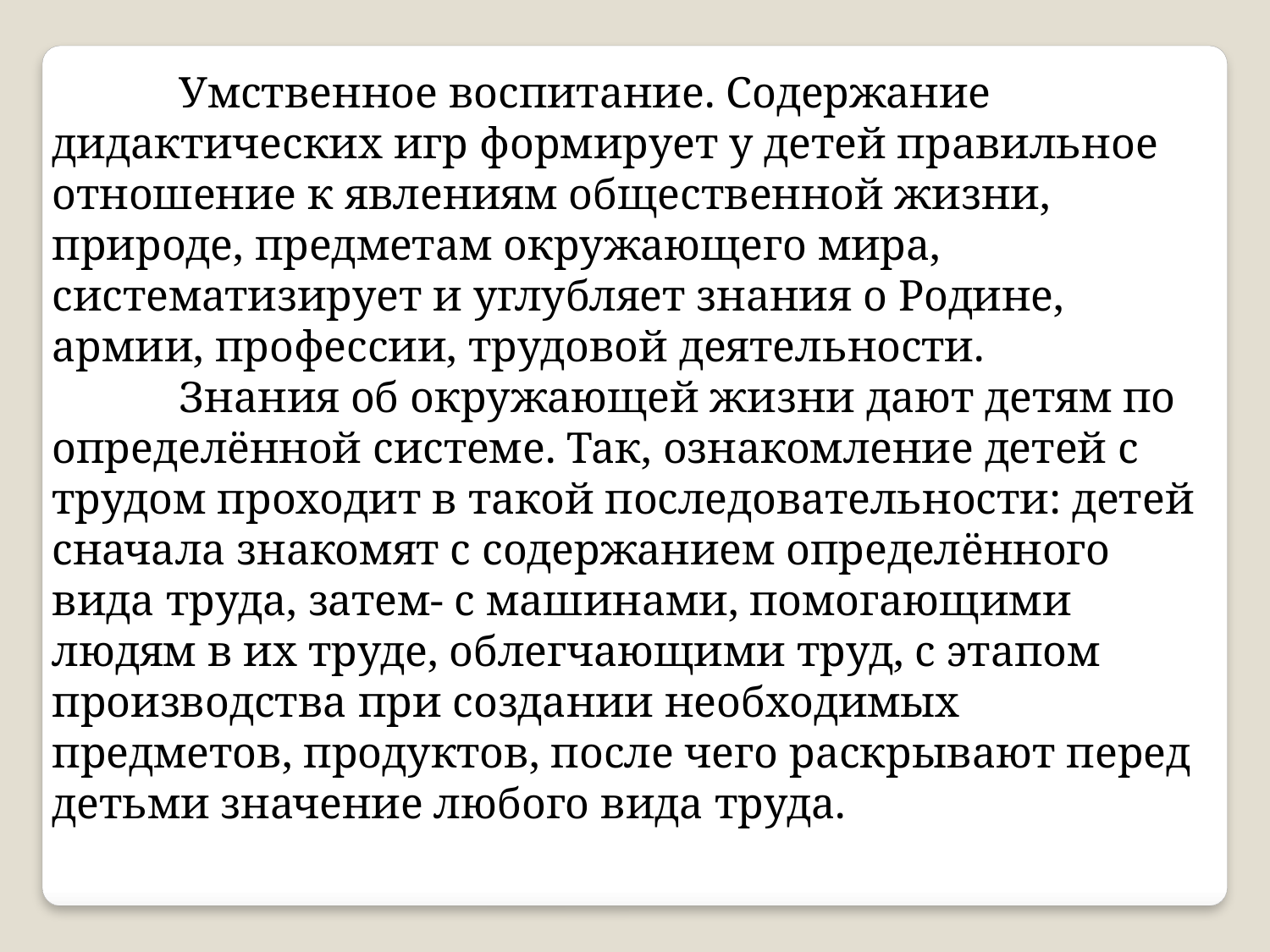

Умственное воспитание. Содержание дидактических игр формирует у детей правильное отношение к явлениям общественной жизни, природе, предметам окружающего мира, систематизирует и углубляет знания о Родине, армии, профессии, трудовой деятельности.
	Знания об окружающей жизни дают детям по определённой системе. Так, ознакомление детей с трудом проходит в такой последовательности: детей сначала знакомят с содержанием определённого вида труда, затем- с машинами, помогающими людям в их труде, облегчающими труд, с этапом производства при создании необходимых предметов, продуктов, после чего раскрывают перед детьми значение любого вида труда.